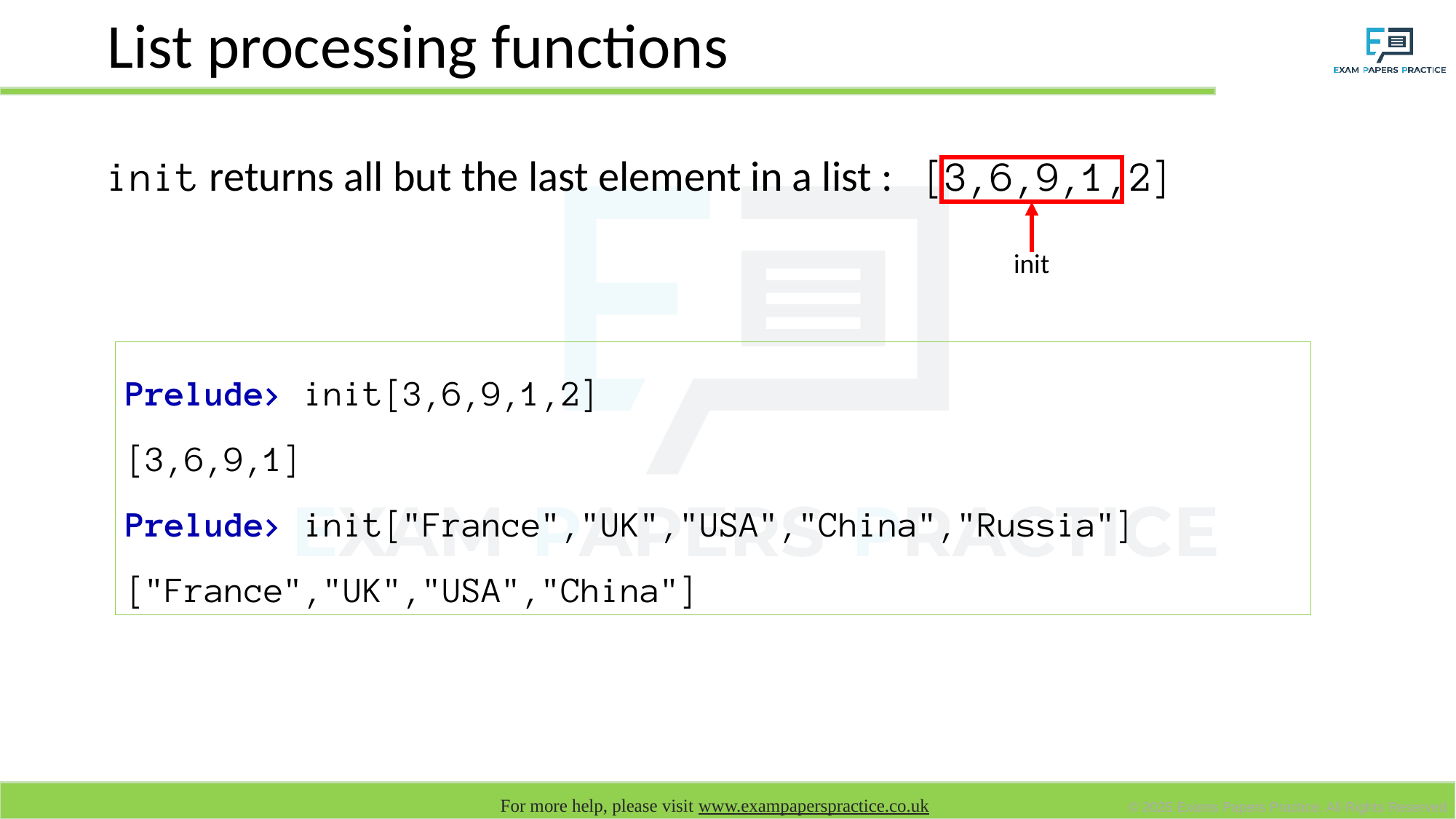

# List processing functions
init returns all but the last element in a list :   [3,6,9,1,2]

init
Prelude> init[3,6,9,1,2]
[3,6,9,1]
Prelude> init["France","UK","USA","China","Russia"]
["France","UK","USA","China"]